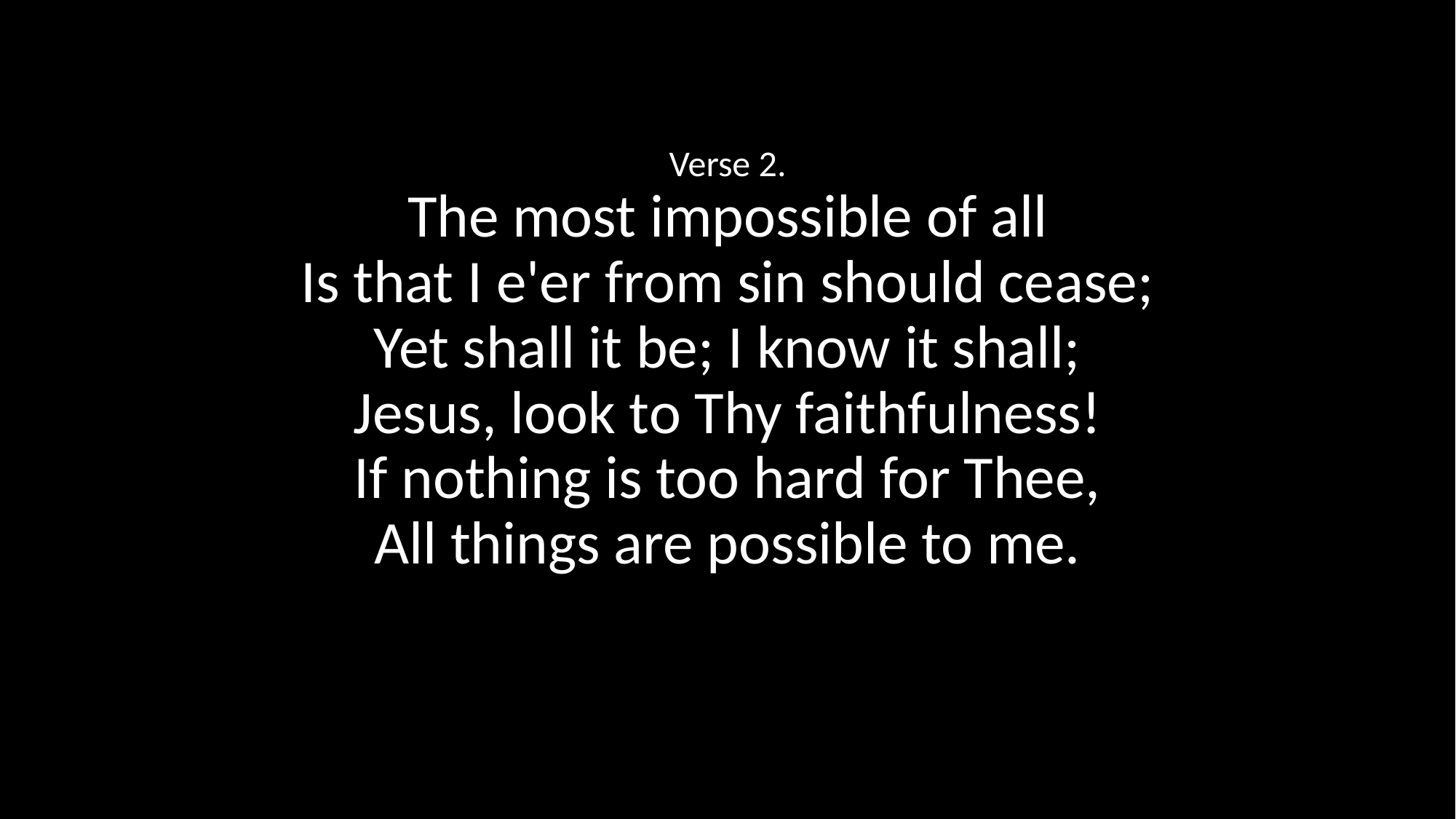

Verse 2.
The most impossible of all
Is that I e'er from sin should cease;
Yet shall it be; I know it shall;
Jesus, look to Thy faithfulness!
If nothing is too hard for Thee,
All things are possible to me.